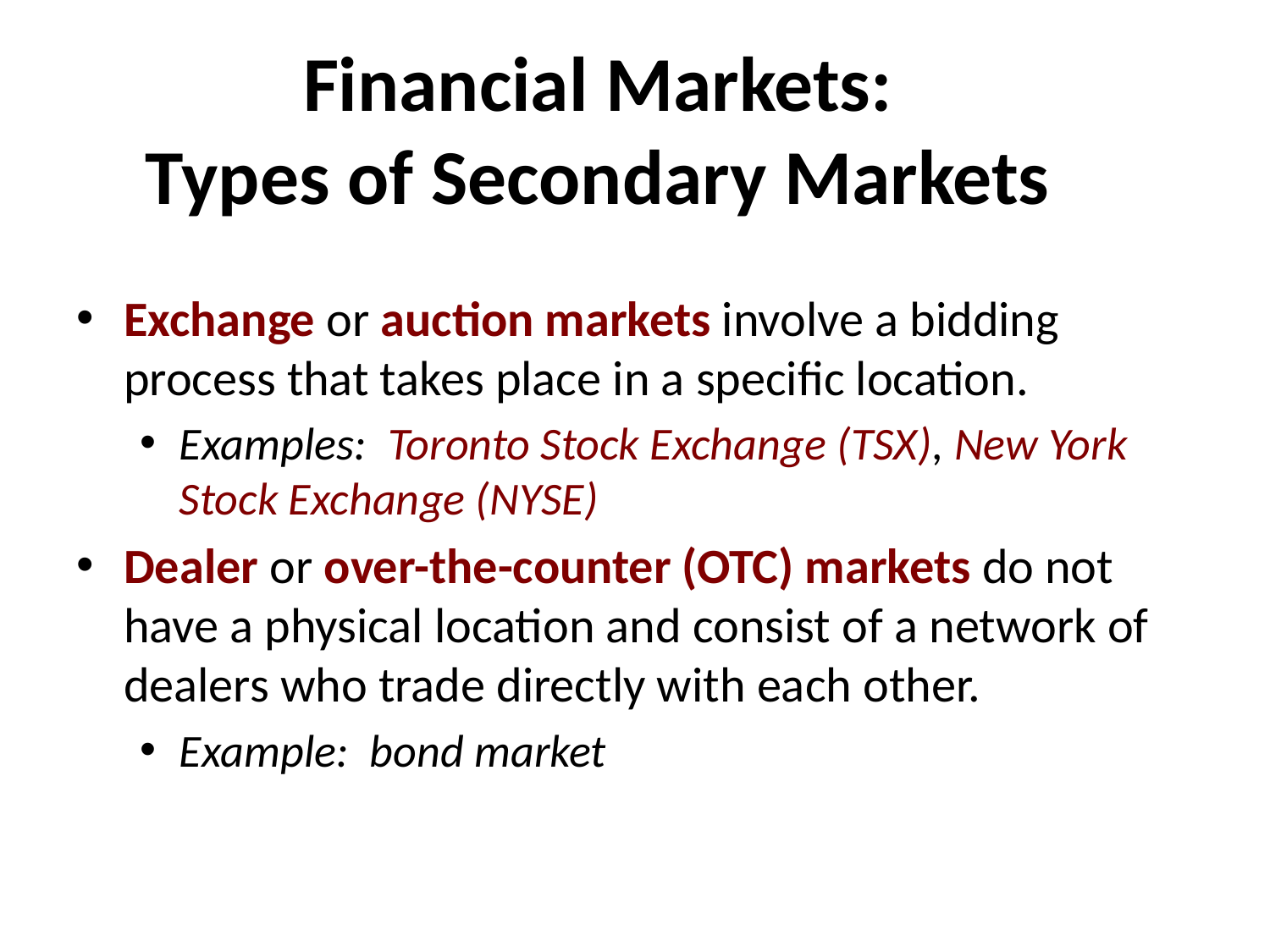

# Financial Markets: Types of Secondary Markets

Exchange or auction markets involve a bidding process that takes place in a specific location.
Examples:  Toronto Stock Exchange (TSX), New York Stock Exchange (NYSE)
Dealer or over-the-counter (OTC) markets do not have a physical location and consist of a network of dealers who trade directly with each other.
Example:  bond market

Booth/Cleary Introduction to Corporate Finance, Second Edition
27